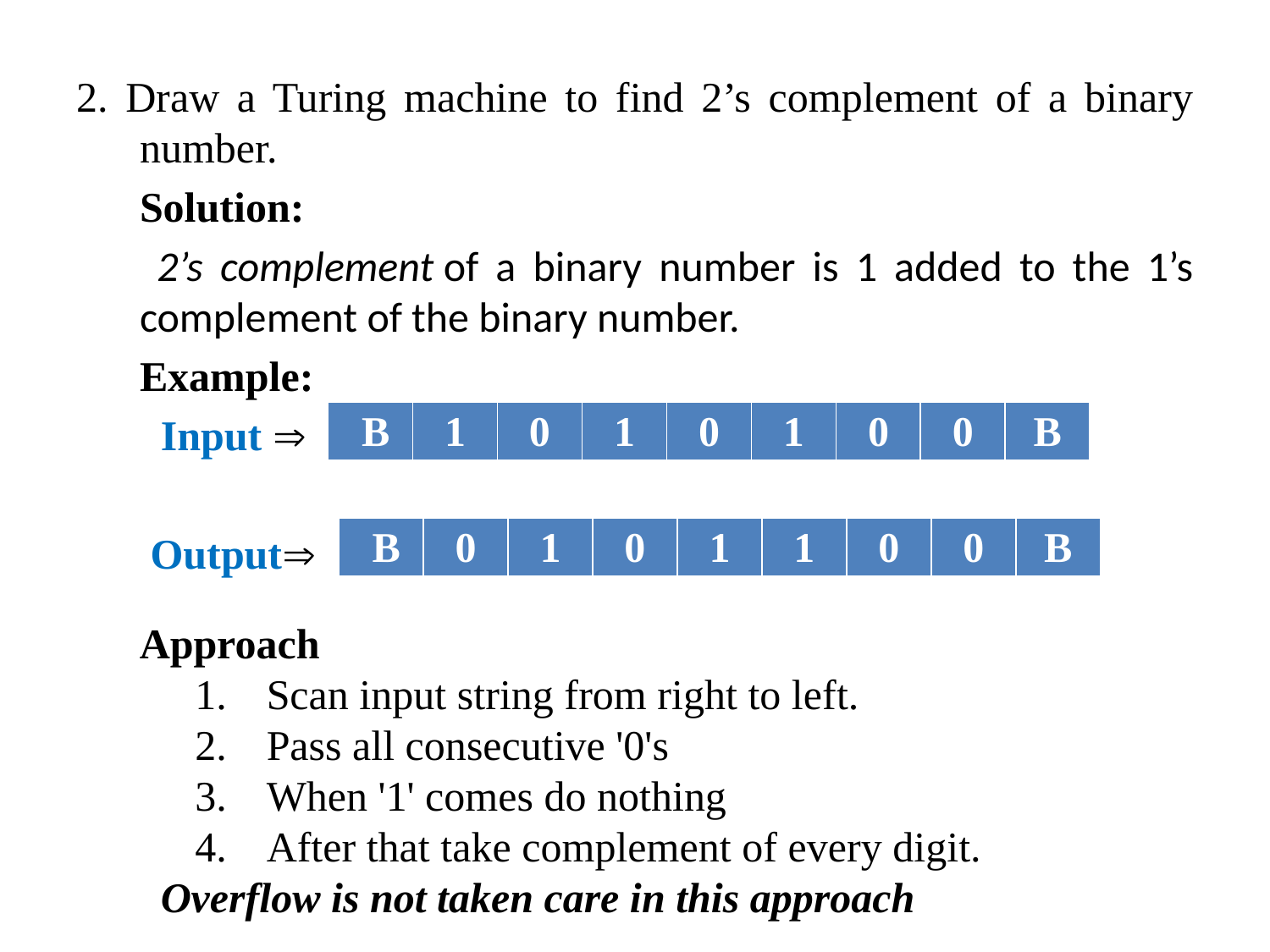

2. Draw a Turing machine to find 2’s complement of a binary number.
	Solution:
	 2’s complement of a binary number is 1 added to the 1’s complement of the binary number.
	Example:
        Input ⇒

	 Output⇒

| B | 1 | 0 | 1 | 0 | 1 | 0 | 0 | B |
| --- | --- | --- | --- | --- | --- | --- | --- | --- |
| B | 0 | 1 | 0 | 1 | 1 | 0 | 0 | B |
| --- | --- | --- | --- | --- | --- | --- | --- | --- |
Approach
Scan input string from right to left.
Pass all consecutive '0's
When '1' comes do nothing
After that take complement of every digit.
  Overflow is not taken care in this approach